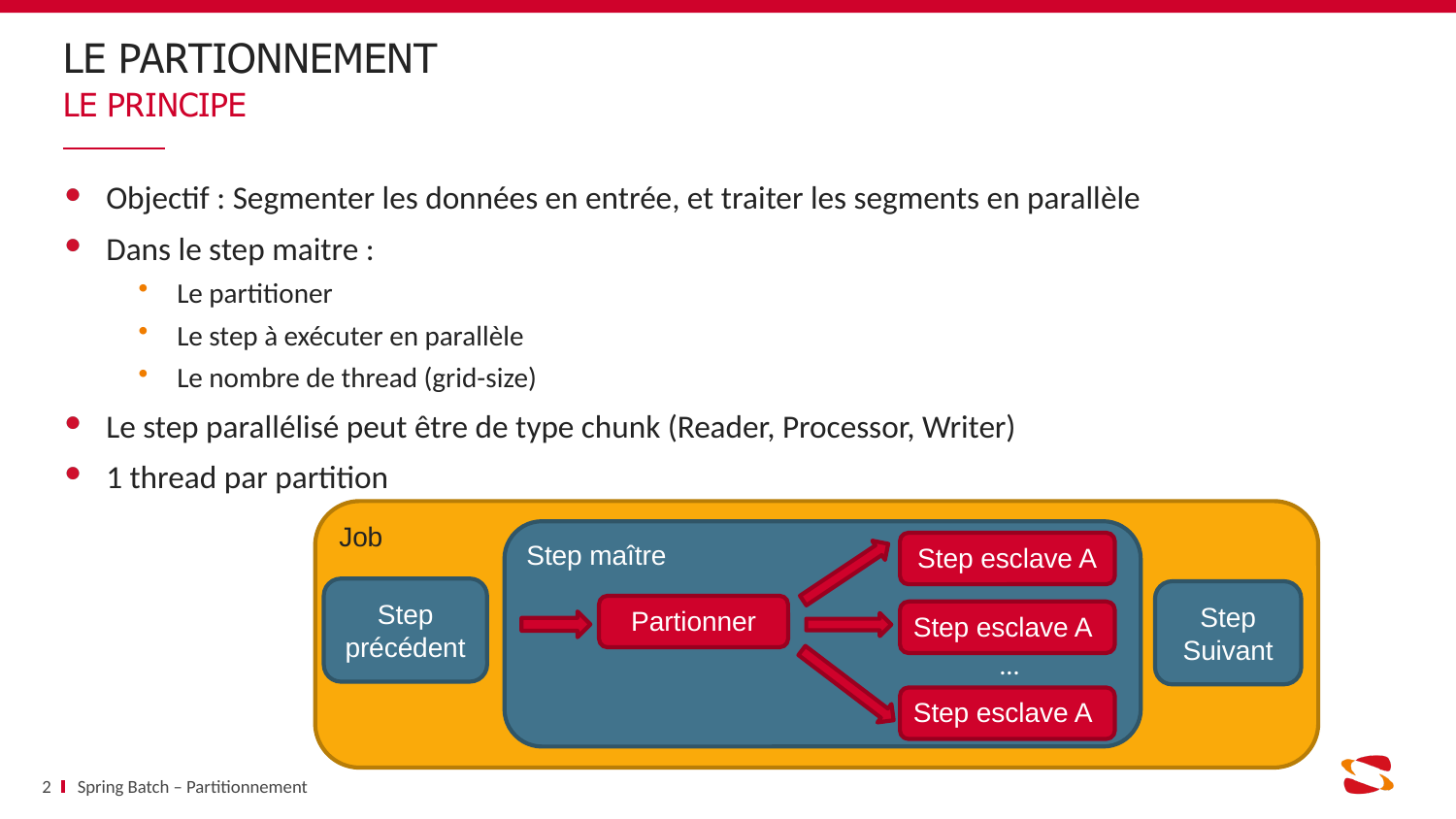

# Le partionnement
le principe
Objectif : Segmenter les données en entrée, et traiter les segments en parallèle
Dans le step maitre :
Le partitioner
Le step à exécuter en parallèle
Le nombre de thread (grid-size)
Le step parallélisé peut être de type chunk (Reader, Processor, Writer)
1 thread par partition
Job
Step maître
Step esclave A

Step précédent
Step Suivant
Partionner
Step esclave A

…

Step esclave A
2
Spring Batch – Partitionnement